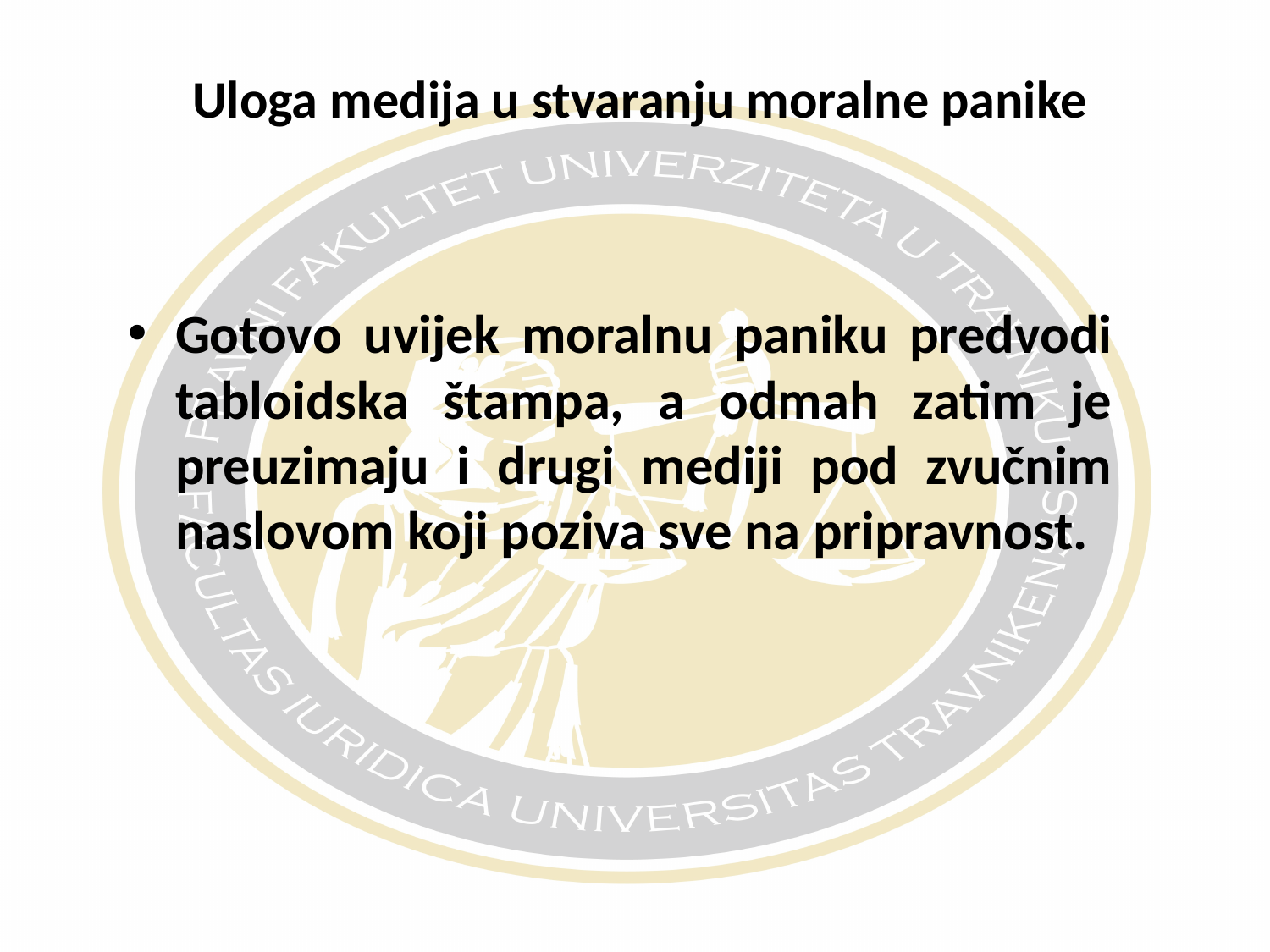

# Uloga medija u stvaranju moralne panike

Gotovo uvijek moralnu paniku predvodi tabloidska štampa, a odmah zatim je preuzimaju i drugi mediji pod zvučnim naslovom koji poziva sve na pripravnost.